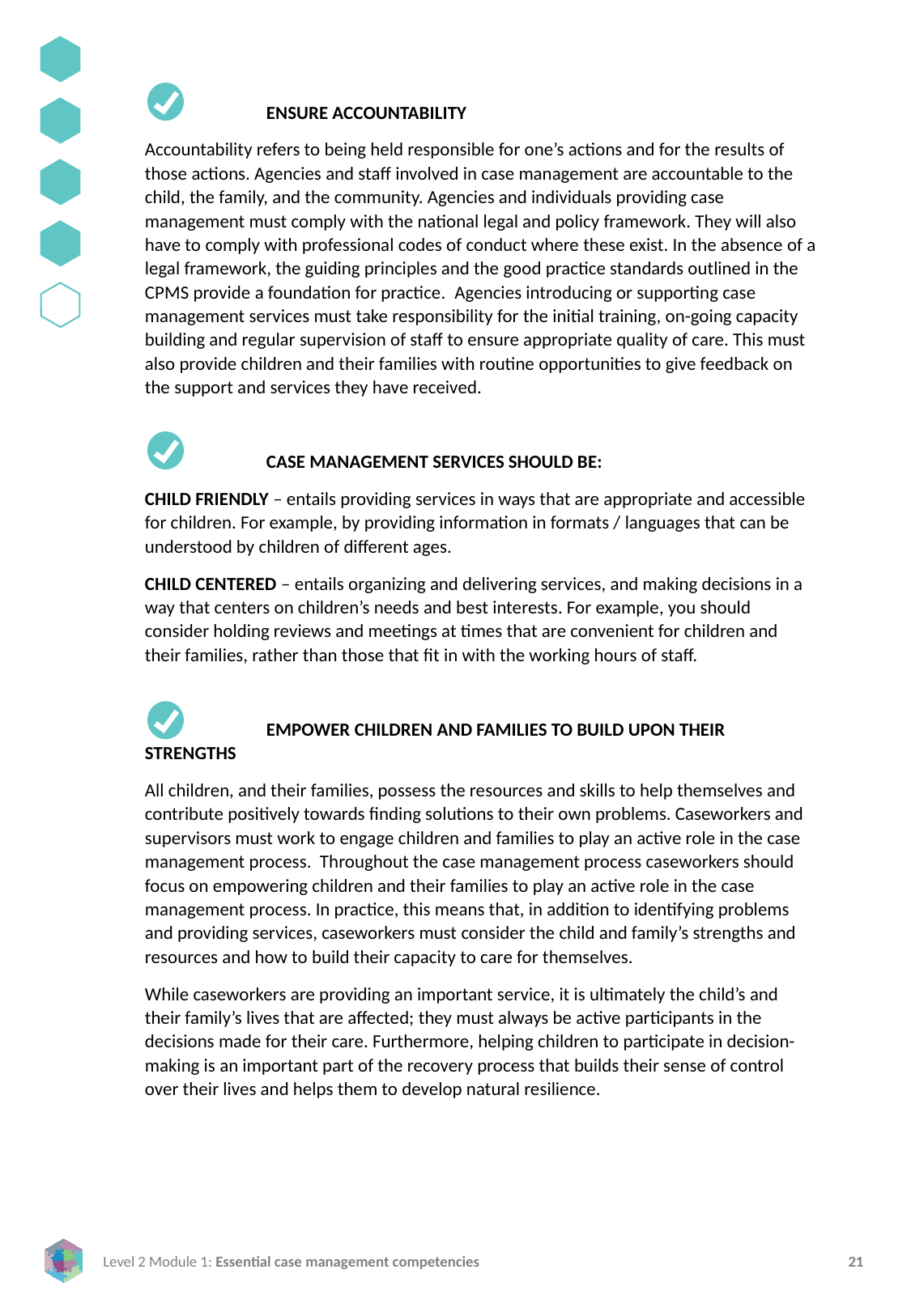

ENSURE ACCOUNTABILITY
Accountability refers to being held responsible for one’s actions and for the results of those actions. Agencies and staff involved in case management are accountable to the child, the family, and the community. Agencies and individuals providing case management must comply with the national legal and policy framework. They will also have to comply with professional codes of conduct where these exist. In the absence of a legal framework, the guiding principles and the good practice standards outlined in the CPMS provide a foundation for practice.  Agencies introducing or supporting case management services must take responsibility for the initial training, on-going capacity building and regular supervision of staff to ensure appropriate quality of care. This must also provide children and their families with routine opportunities to give feedback on the support and services they have received.

	CASE MANAGEMENT SERVICES SHOULD BE:
CHILD FRIENDLY – entails providing services in ways that are appropriate and accessible for children. For example, by providing information in formats / languages that can be understood by children of different ages.
CHILD CENTERED – entails organizing and delivering services, and making decisions in a way that centers on children’s needs and best interests. For example, you should consider holding reviews and meetings at times that are convenient for children and their families, rather than those that fit in with the working hours of staff.

	EMPOWER CHILDREN AND FAMILIES TO BUILD UPON THEIR STRENGTHS
All children, and their families, possess the resources and skills to help themselves and contribute positively towards finding solutions to their own problems. Caseworkers and supervisors must work to engage children and families to play an active role in the case management process.  Throughout the case management process caseworkers should focus on empowering children and their families to play an active role in the case management process. In practice, this means that, in addition to identifying problems and providing services, caseworkers must consider the child and family’s strengths and resources and how to build their capacity to care for themselves.
While caseworkers are providing an important service, it is ultimately the child’s and their family’s lives that are affected; they must always be active participants in the decisions made for their care. Furthermore, helping children to participate in decision-making is an important part of the recovery process that builds their sense of control over their lives and helps them to develop natural resilience.